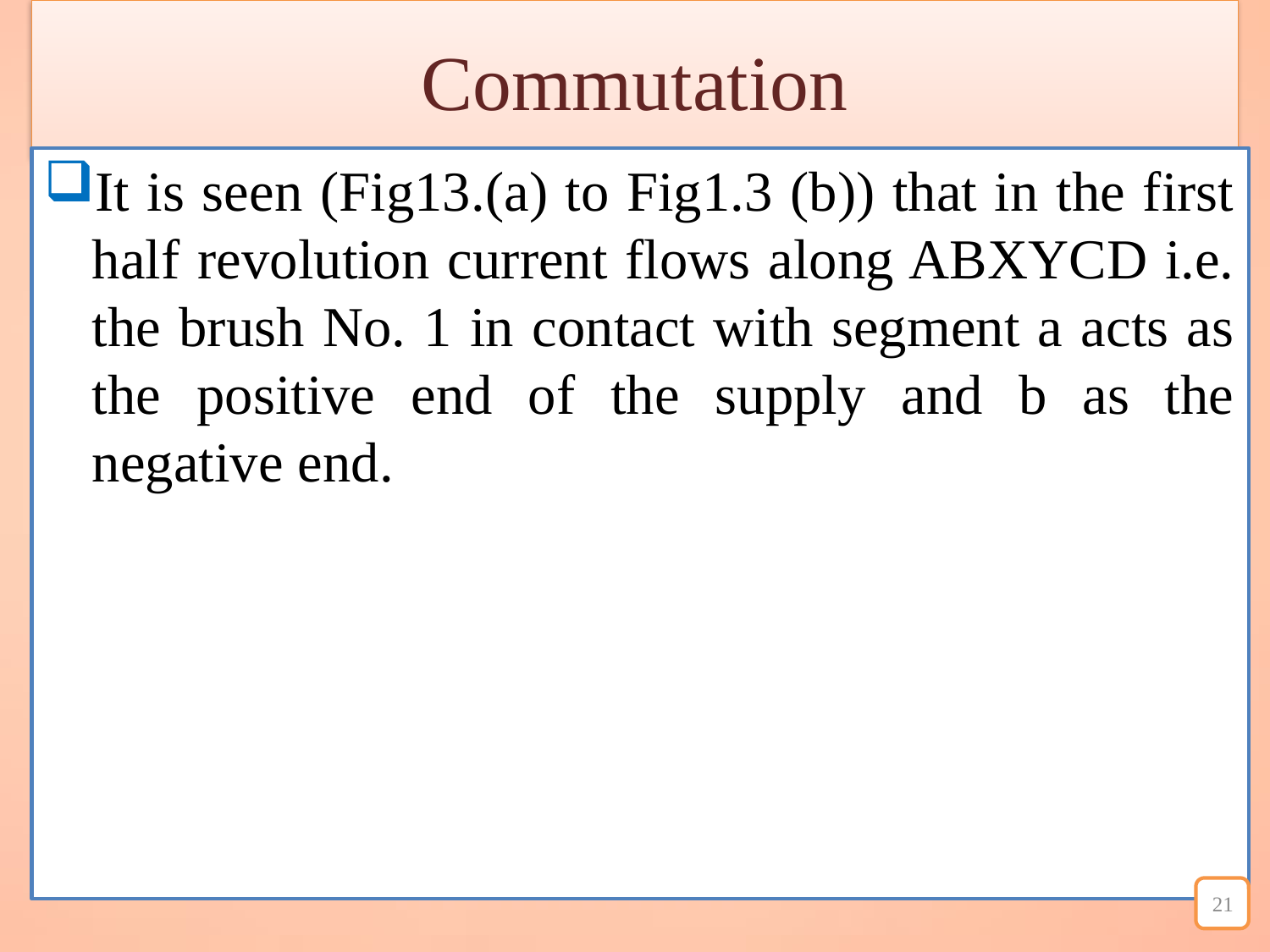

# Commutation
It is seen (Fig13.(a) to Fig1.3 (b)) that in the first half revolution current flows along ABXYCD i.e. the brush No. 1 in contact with segment a acts as the positive end of the supply and b as the negative end.
21